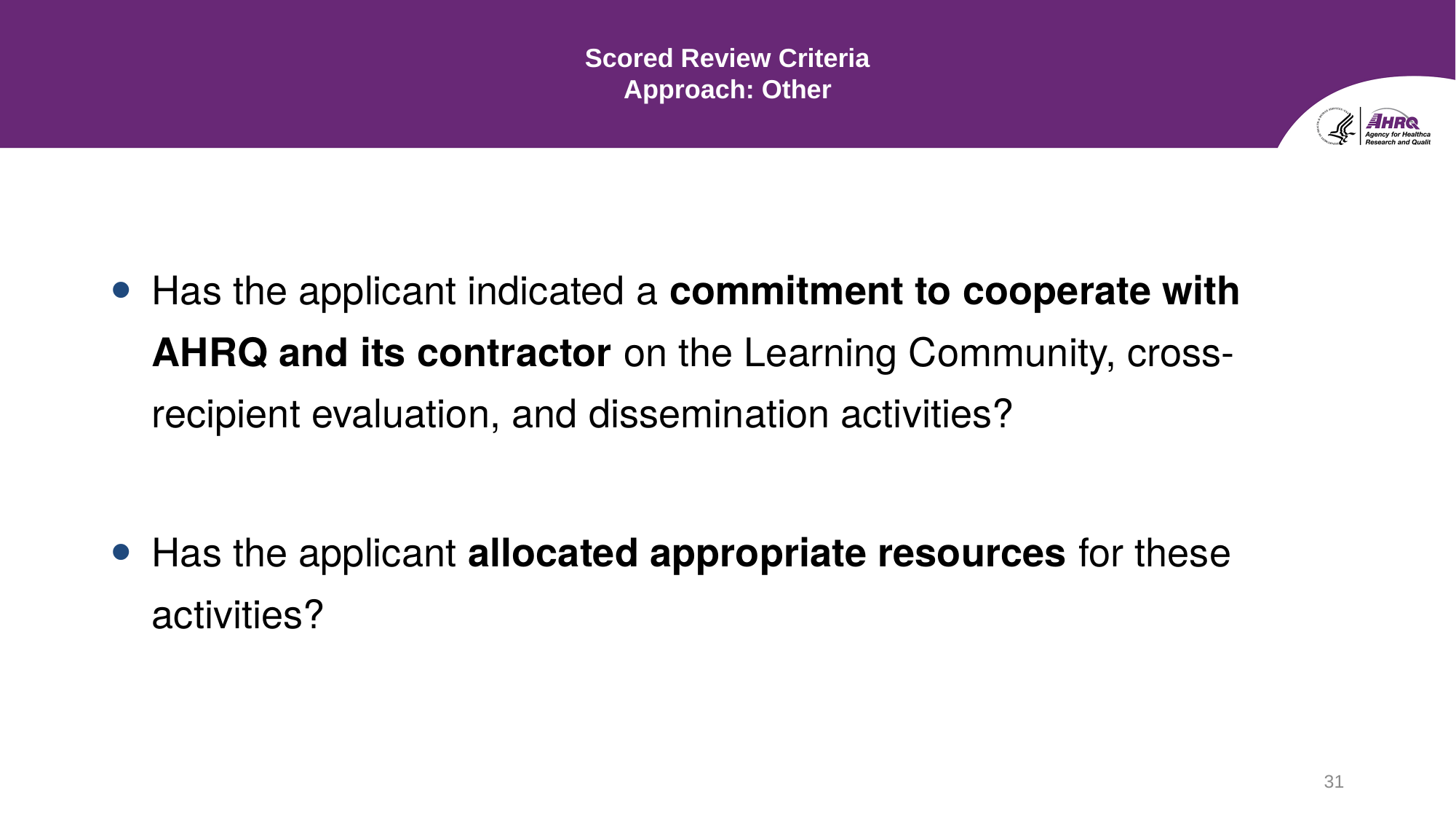

# Scored Review Criteria Approach: Other
Has the applicant indicated a commitment to cooperate with AHRQ and its contractor on the Learning Community, cross-recipient evaluation, and dissemination activities?

Has the applicant allocated appropriate resources for these activities?

31